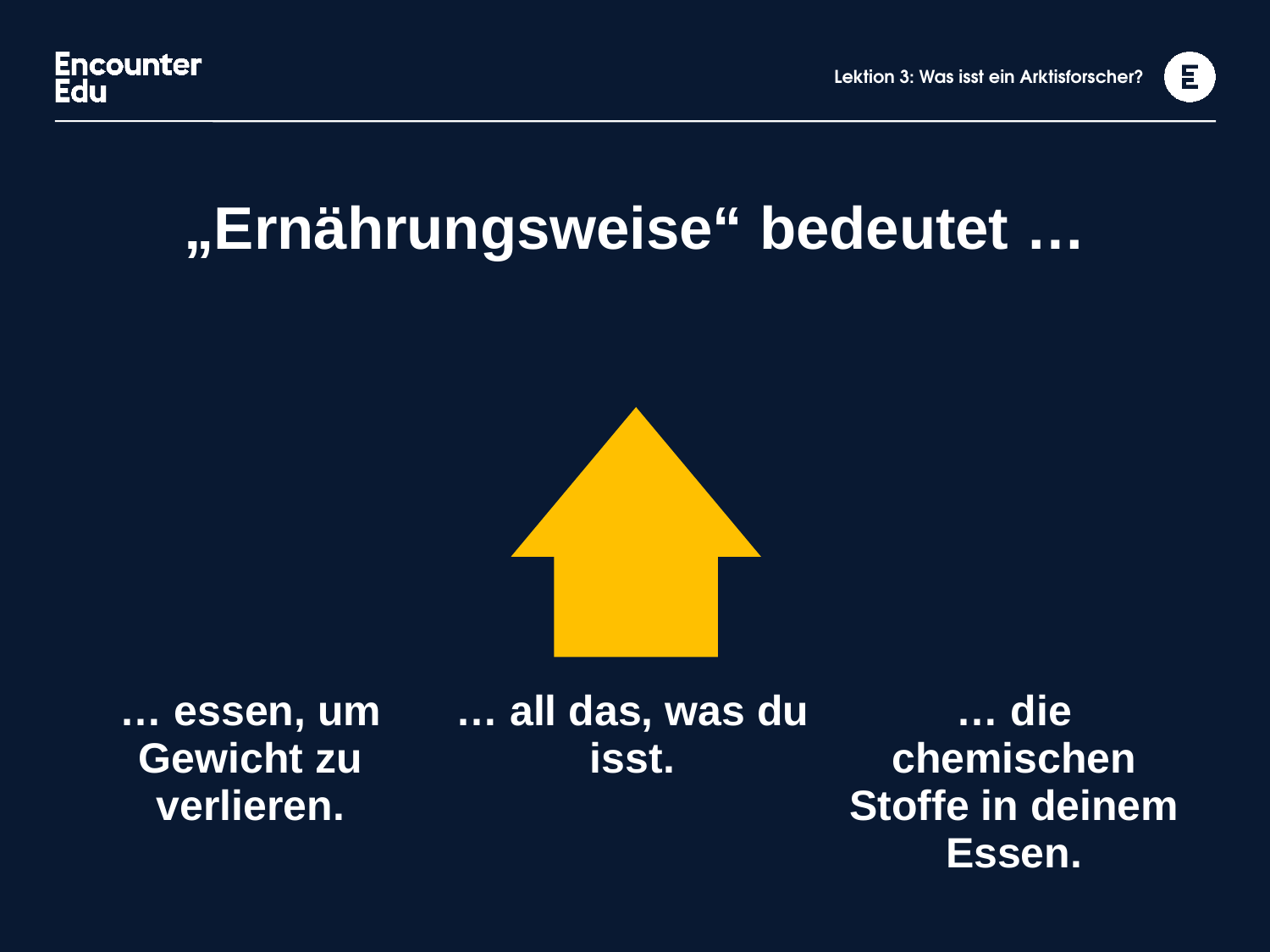

# Lektion 3: Was isst ein Arktisforscher?
„Ernährungsweise“ bedeutet …

| … essen, um Gewicht zu verlieren. | … all das, was du isst. | … die chemischen Stoffe in deinem Essen. |
| --- | --- | --- |